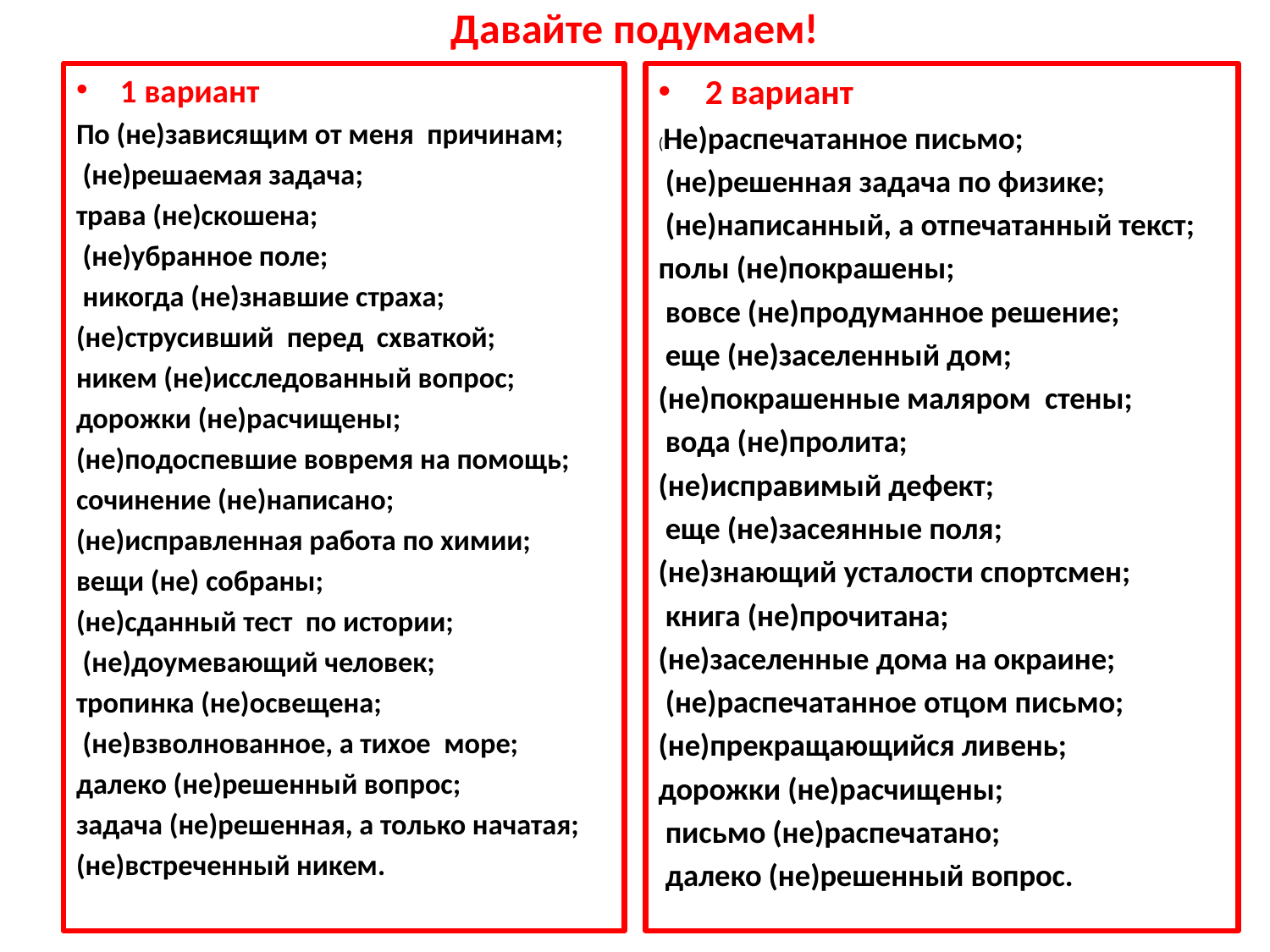

# Давайте подумаем!
1 вариант
По (не)зависящим от меня  причинам;
 (не)решаемая задача;
трава (не)скошена;
 (не)убранное поле;
 никогда (не)знавшие страха;
(не)струсивший  перед  схваткой;
никем (не)исследованный вопрос;
дорожки (не)расчищены;
(не)подоспевшие вовремя на помощь;
сочинение (не)написано;
(не)исправленная работа по химии;
вещи (не) собраны;
(не)сданный тест  по истории;
 (не)доумевающий человек;
тропинка (не)освещена;
 (не)взволнованное, а тихое  море;
далеко (не)решенный вопрос;
задача (не)решенная, а только начатая;
(не)встреченный никем.

2 вариант
(Не)распечатанное письмо;
 (не)решенная задача по физике;
 (не)написанный, а отпечатанный текст;
полы (не)покрашены;
 вовсе (не)продуманное решение;
 еще (не)заселенный дом;
(не)покрашенные маляром  стены;
 вода (не)пролита;
(не)исправимый дефект;
 еще (не)засеянные поля;
(не)знающий усталости спортсмен;
 книга (не)прочитана;
(не)заселенные дома на окраине;
 (не)распечатанное отцом письмо;
(не)прекращающийся ливень;
дорожки (не)расчищены;
 письмо (не)распечатано;
 далеко (не)решенный вопрос.